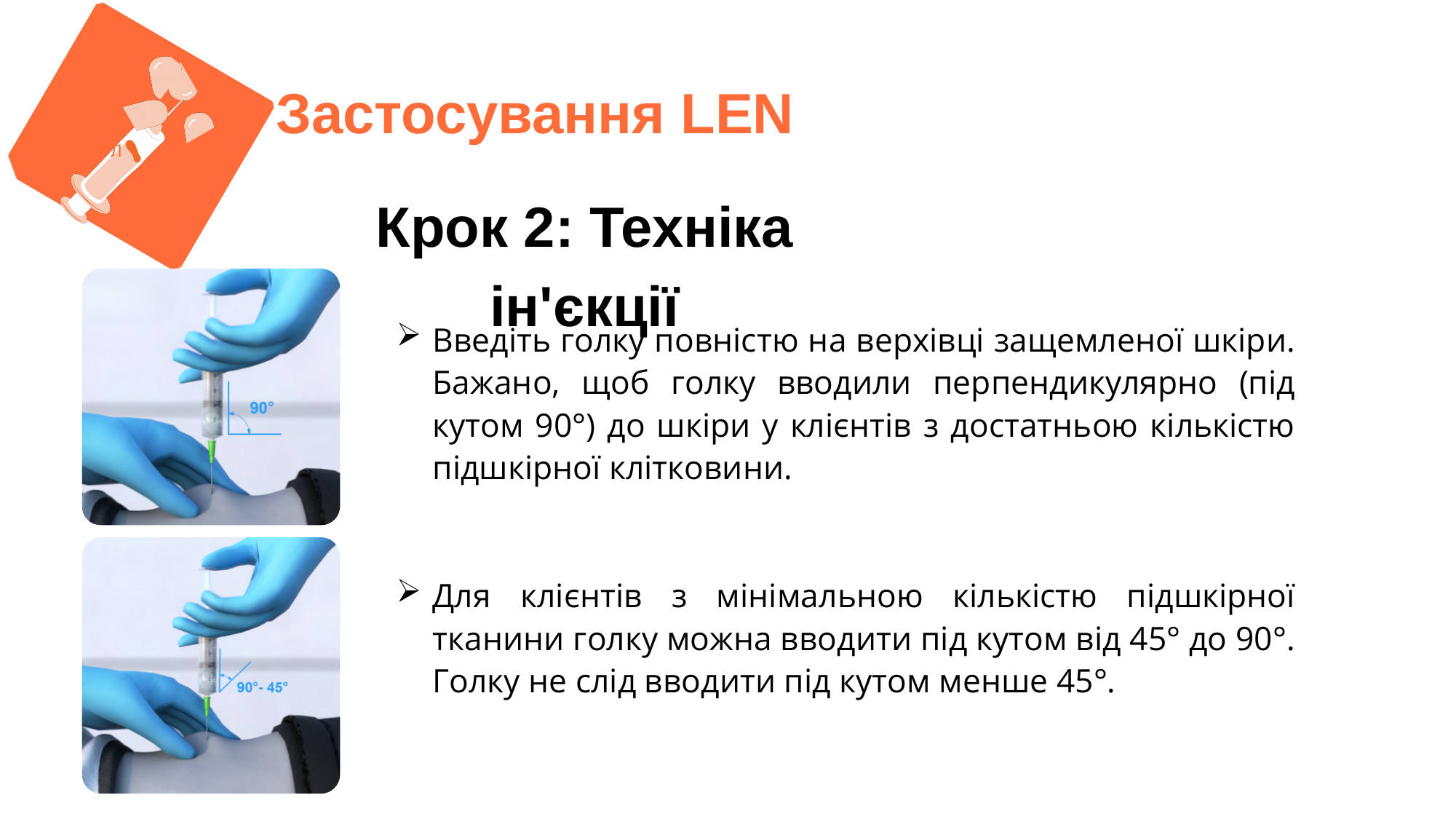

Л
Застосування LEN
Крок 2: Техніка ін'єкції

Введіть голку повністю на верхівці защемленої шкіри. Бажано, щоб голку вводили перпендикулярно (під кутом 90°) до шкіри у клієнтів з достатньою кількістю підшкірної клітковини.

Для клієнтів з мінімальною кількістю підшкірної тканини голку можна вводити під кутом від 45° до 90°. Голку не слід вводити під кутом менше 45°.